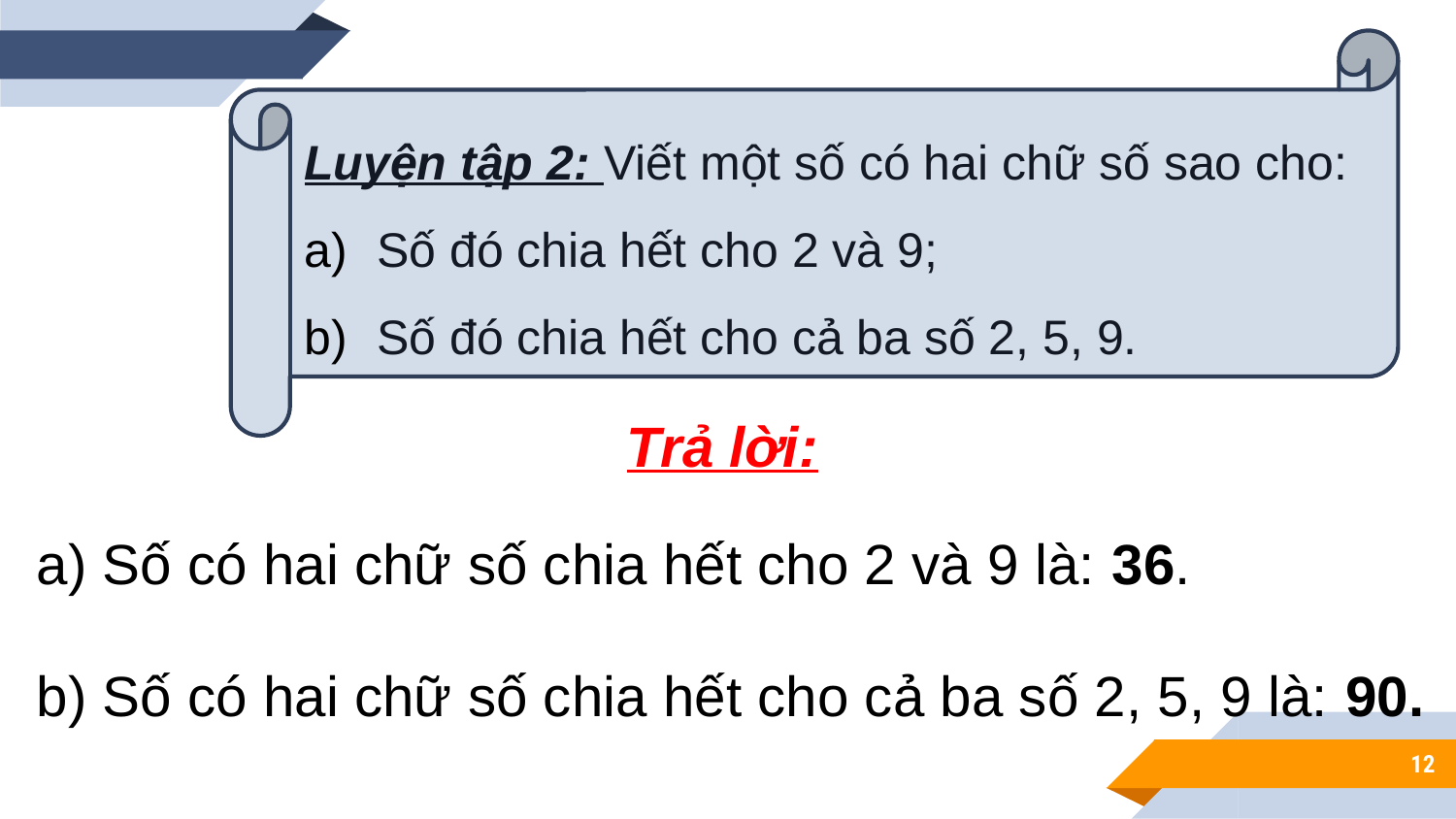

Luyện tập 2: Viết một số có hai chữ số sao cho:
Số đó chia hết cho 2 và 9;
Số đó chia hết cho cả ba số 2, 5, 9.
Trả lời:
a) Số có hai chữ số chia hết cho 2 và 9 là: 36.
b) Số có hai chữ số chia hết cho cả ba số 2, 5, 9 là: 90.
12